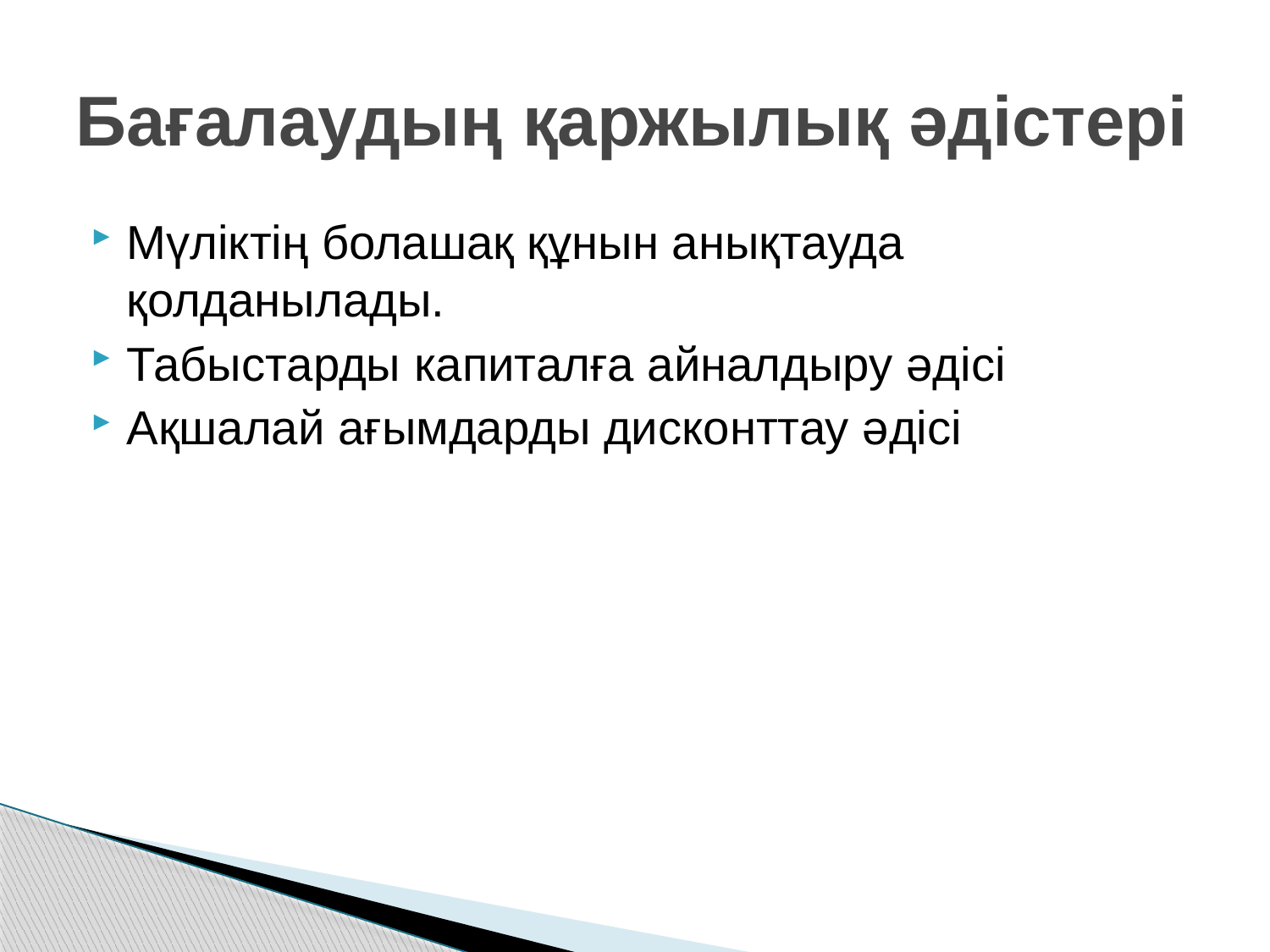

# Бағалаудың қаржылық әдістері
Мүліктің болашақ құнын анықтауда қолданылады.
Табыстарды капиталға айналдыру әдісі
Ақшалай ағымдарды дисконттау әдісі